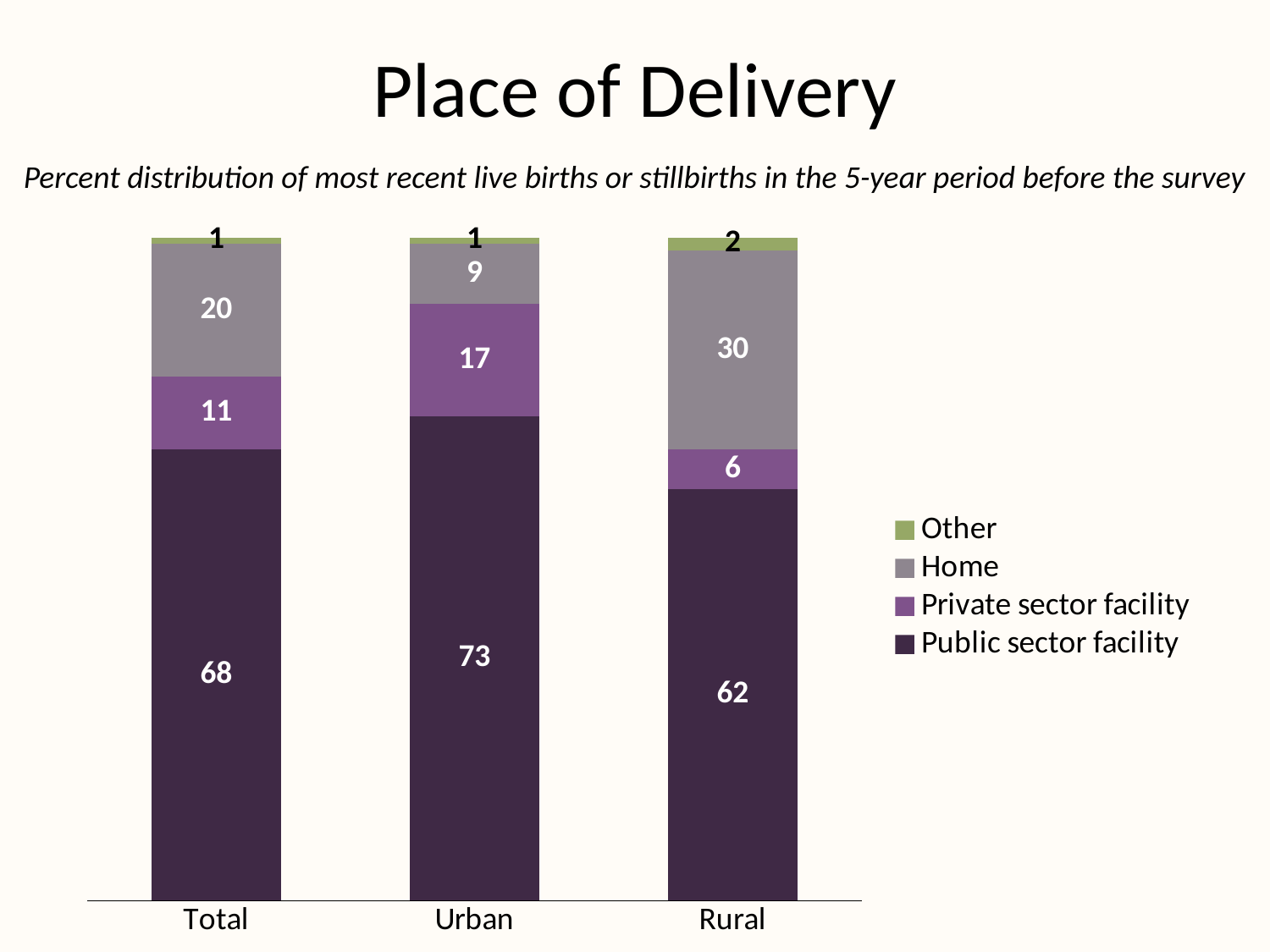

# Place of Delivery
Percent distribution of most recent live births or stillbirths in the 5-year period before the survey

### Chart

| Category | Public sector facility | Private sector facility | Home | Other |
|---|---|---|---|---|
| Total | 68.0 | 11.0 | 20.0 | 1.0 |
| Urban | 73.0 | 17.0 | 9.0 | 1.0 |
| Rural | 62.0 | 6.0 | 30.0 | 2.0 |